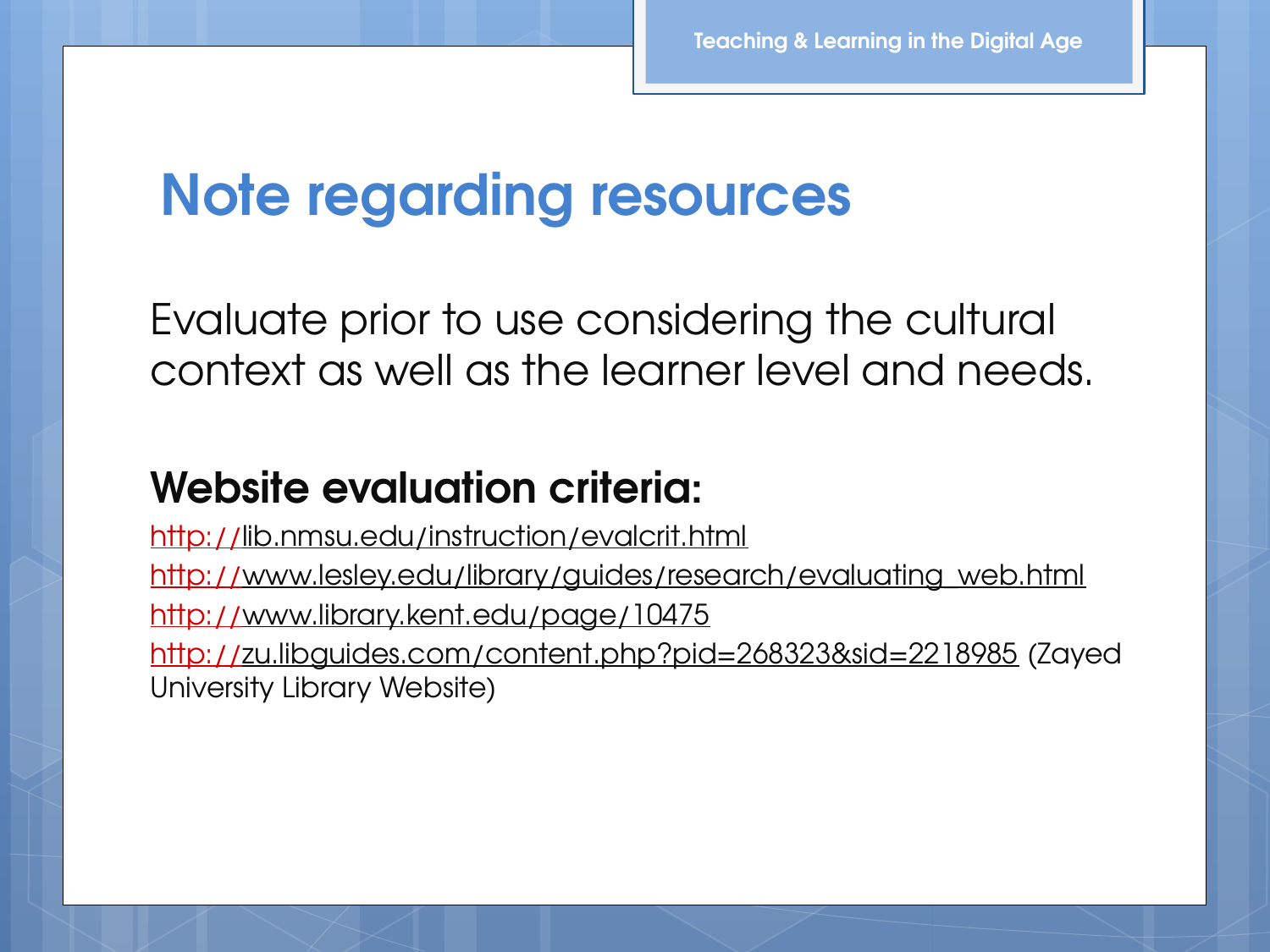

Teaching & Learning in the Digital Age
# Note regarding resources
Evaluate prior to use considering the cultural context as well as the learner level and needs.

Website evaluation criteria:
http://lib.nmsu.edu/instruction/evalcrit.html
http://www.lesley.edu/library/guides/research/evaluating_web.html
http://www.library.kent.edu/page/10475
http://zu.libguides.com/content.php?pid=268323&sid=2218985 (Zayed University Library Website)